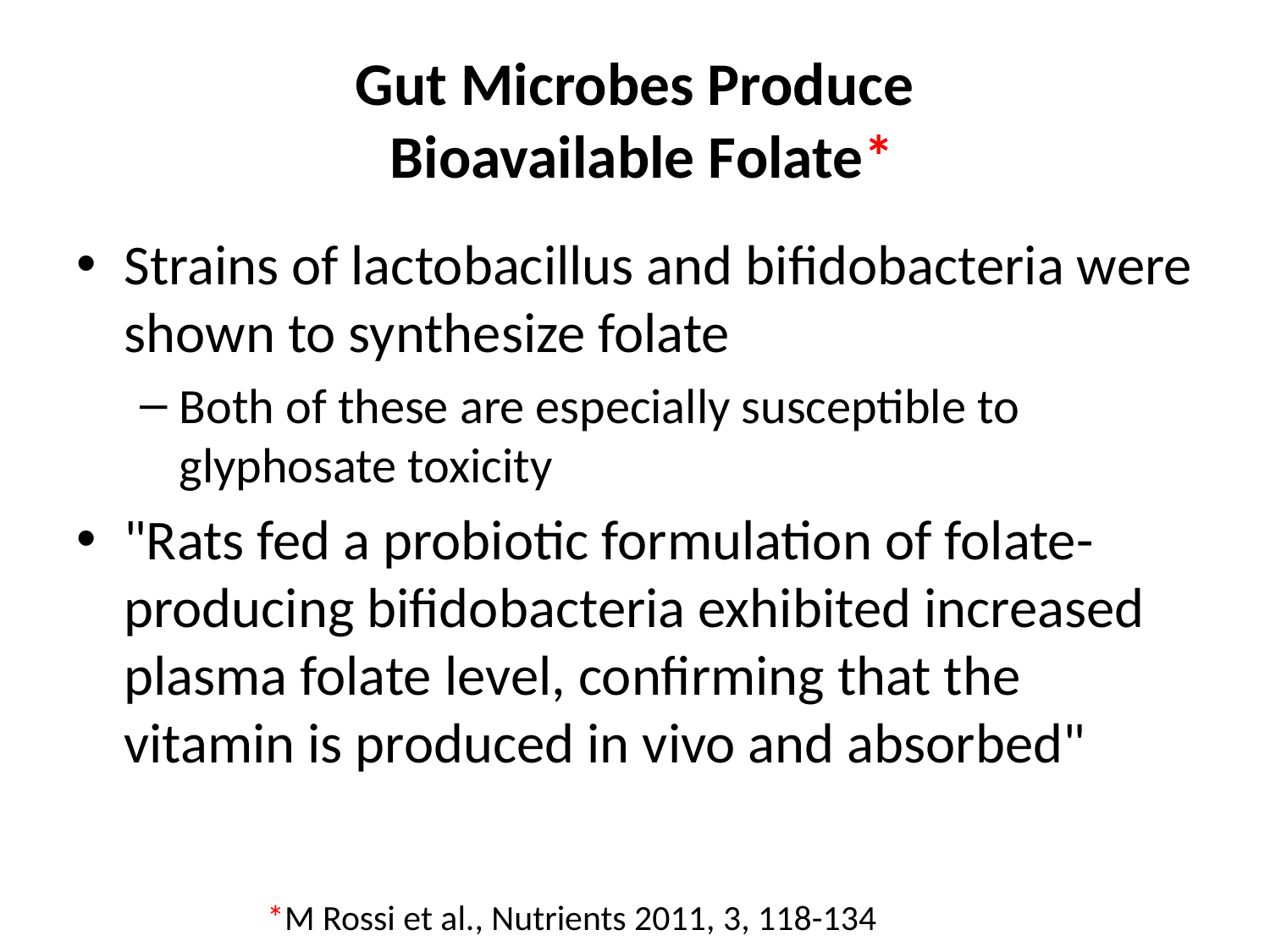

# Gut Microbes Produce Bioavailable Folate*
Strains of lactobacillus and bifidobacteria were shown to synthesize folate
Both of these are especially susceptible to glyphosate toxicity
"Rats fed a probiotic formulation of folate-producing bifidobacteria exhibited increased plasma folate level, confirming that the vitamin is produced in vivo and absorbed"
*M Rossi et al., Nutrients 2011, 3, 118-134